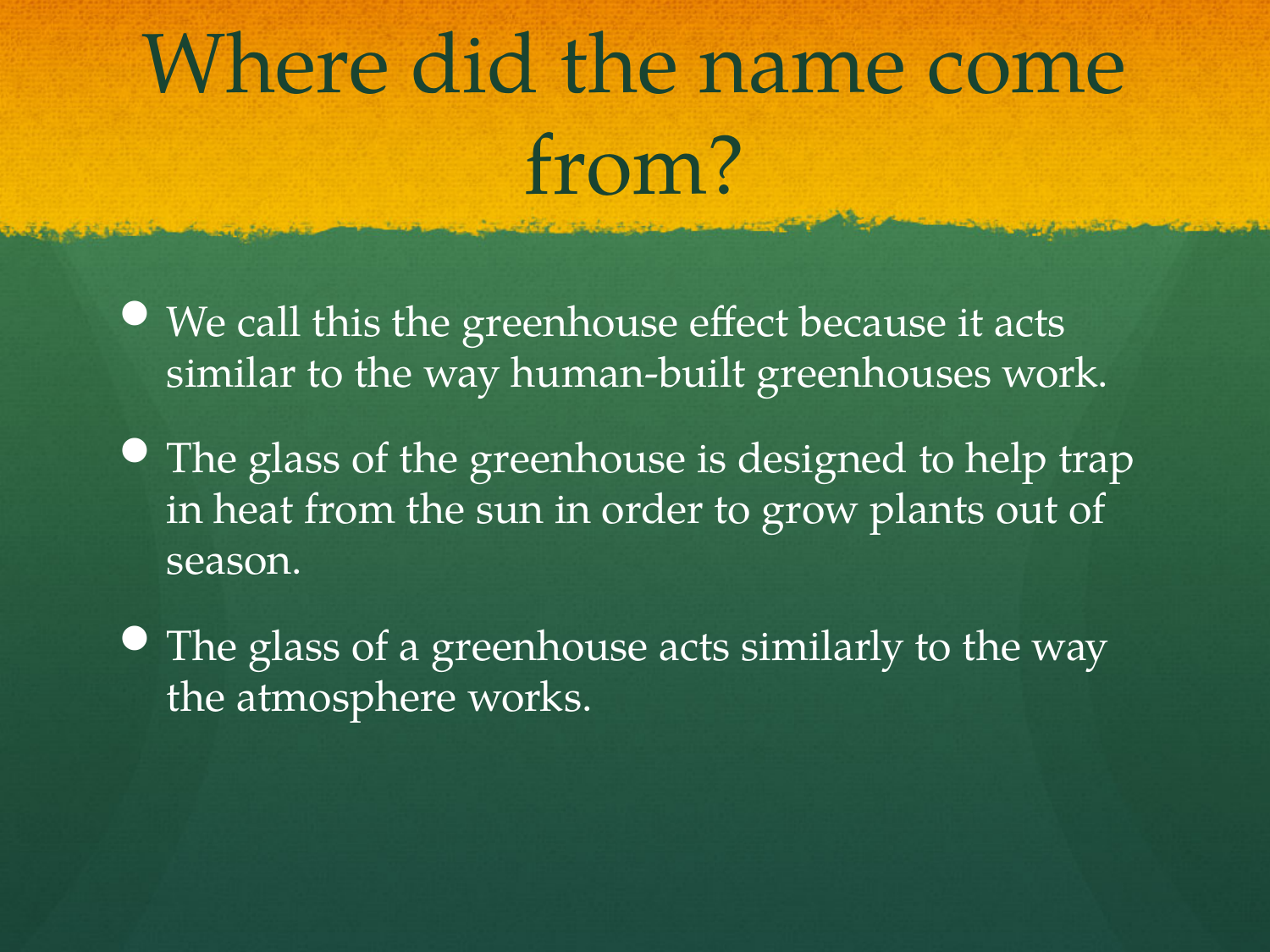

# Where did the name come from?
We call this the greenhouse effect because it acts similar to the way human-built greenhouses work.
The glass of the greenhouse is designed to help trap in heat from the sun in order to grow plants out of season.
The glass of a greenhouse acts similarly to the way the atmosphere works.